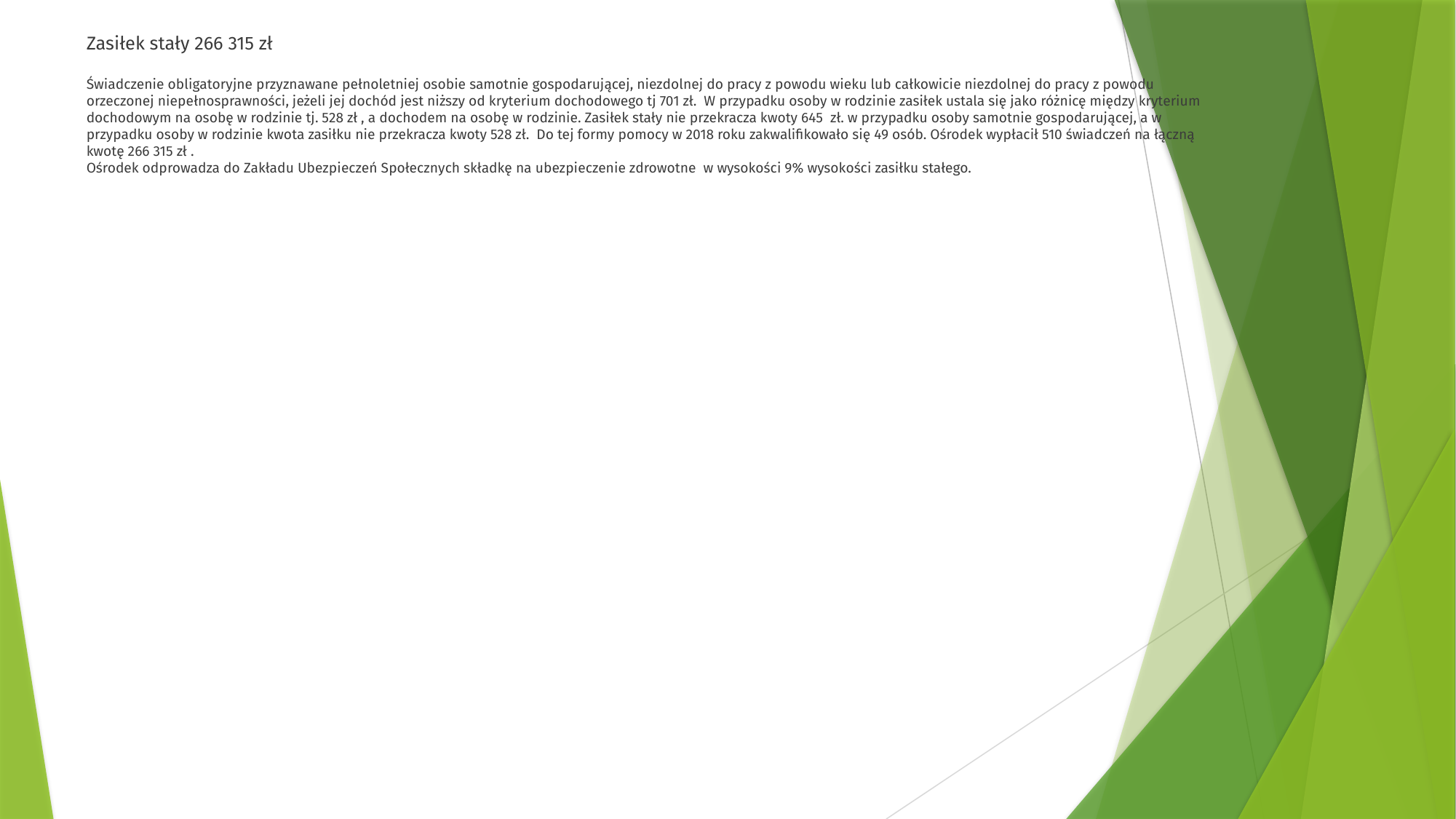

# Zasiłek stały 266 315 zł Świadczenie obligatoryjne przyznawane pełnoletniej osobie samotnie gospodarującej, niezdolnej do pracy z powodu wieku lub całkowicie niezdolnej do pracy z powodu orzeczonej niepełnosprawności, jeżeli jej dochód jest niższy od kryterium dochodowego tj 701 zł.  W przypadku osoby w rodzinie zasiłek ustala się jako różnicę między kryterium dochodowym na osobę w rodzinie tj. 528 zł , a dochodem na osobę w rodzinie. Zasiłek stały nie przekracza kwoty 645  zł. w przypadku osoby samotnie gospodarującej, a w przypadku osoby w rodzinie kwota zasiłku nie przekracza kwoty 528 zł.  Do tej formy pomocy w 2018 roku zakwalifikowało się 49 osób. Ośrodek wypłacił 510 świadczeń na łączną kwotę 266 315 zł . Ośrodek odprowadza do Zakładu Ubezpieczeń Społecznych składkę na ubezpieczenie zdrowotne  w wysokości 9% wysokości zasiłku stałego.